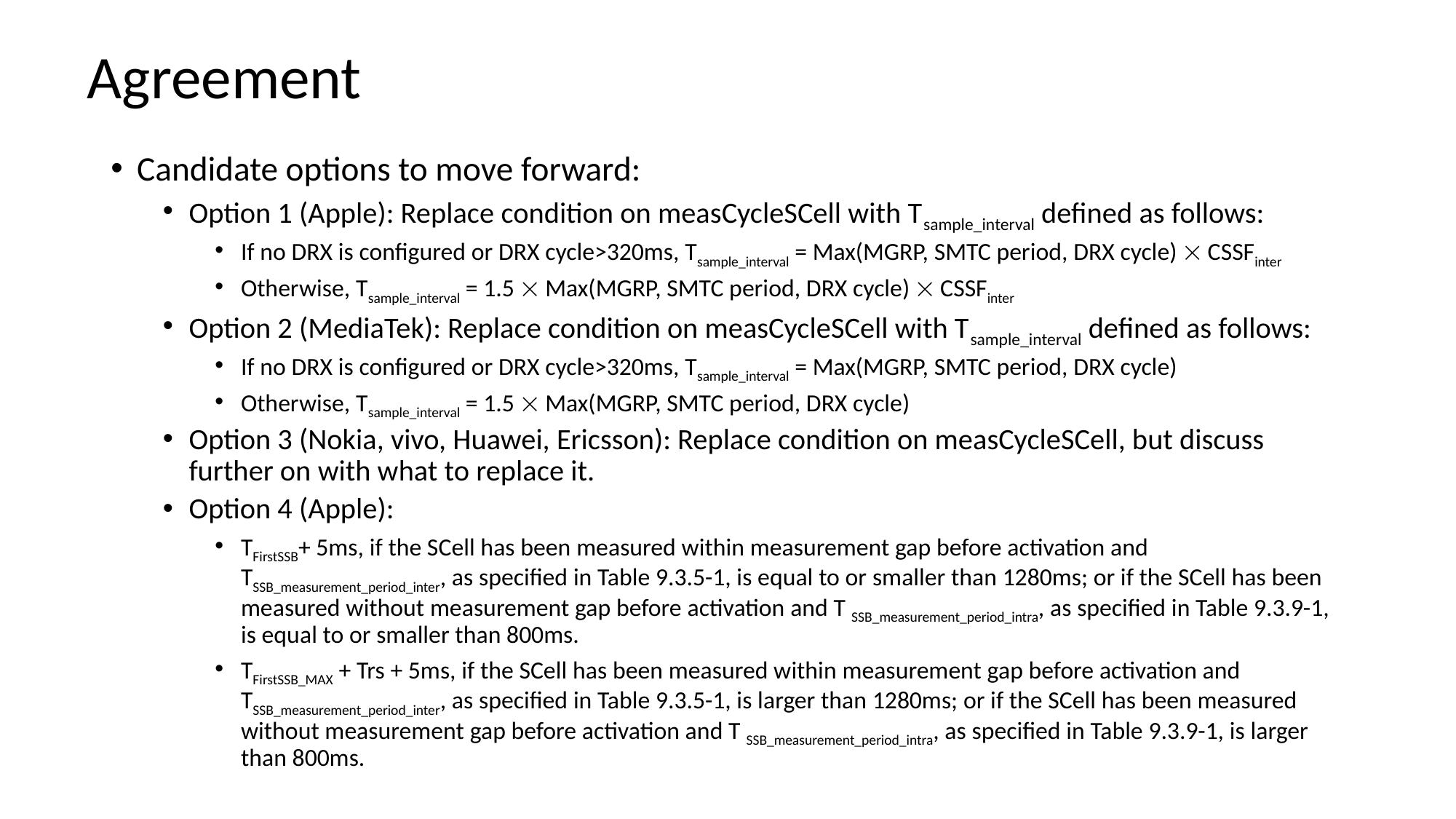

# Agreement
Candidate options to move forward:
Option 1 (Apple): Replace condition on measCycleSCell with Tsample_interval defined as follows:
If no DRX is configured or DRX cycle>320ms, Tsample_interval = Max(MGRP, SMTC period, DRX cycle) × CSSFinter
Otherwise, Tsample_interval = 1.5 × Max(MGRP, SMTC period, DRX cycle) × CSSFinter
Option 2 (MediaTek): Replace condition on measCycleSCell with Tsample_interval defined as follows:
If no DRX is configured or DRX cycle>320ms, Tsample_interval = Max(MGRP, SMTC period, DRX cycle)
Otherwise, Tsample_interval = 1.5 × Max(MGRP, SMTC period, DRX cycle)
Option 3 (Nokia, vivo, Huawei, Ericsson): Replace condition on measCycleSCell, but discuss further on with what to replace it.
Option 4 (Apple):
TFirstSSB+ 5ms, if the SCell has been measured within measurement gap before activation and TSSB_measurement_period_inter, as specified in Table 9.3.5-1, is equal to or smaller than 1280ms; or if the SCell has been measured without measurement gap before activation and T SSB_measurement_period_intra, as specified in Table 9.3.9-1, is equal to or smaller than 800ms.
TFirstSSB_MAX + Trs + 5ms, if the SCell has been measured within measurement gap before activation and TSSB_measurement_period_inter, as specified in Table 9.3.5-1, is larger than 1280ms; or if the SCell has been measured without measurement gap before activation and T SSB_measurement_period_intra, as specified in Table 9.3.9-1, is larger than 800ms.